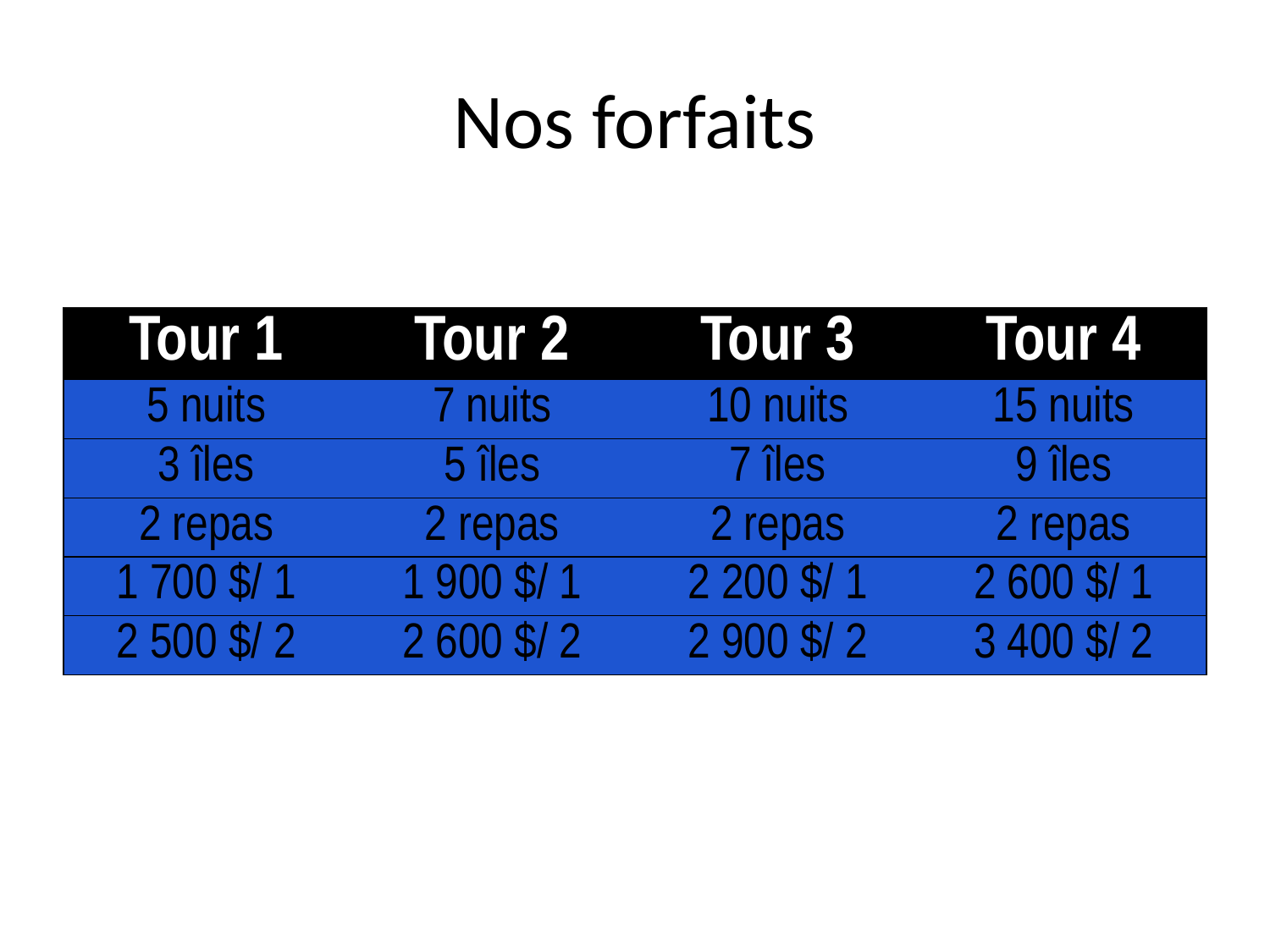

# Nos forfaits
| Tour 1 | Tour 2 | Tour 3 | Tour 4 |
| --- | --- | --- | --- |
| 5 nuits | 7 nuits | 10 nuits | 15 nuits |
| 3 îles | 5 îles | 7 îles | 9 îles |
| 2 repas | 2 repas | 2 repas | 2 repas |
| 1 700 $/ 1 | 1 900 $/ 1 | 2 200 $/ 1 | 2 600 $/ 1 |
| 2 500 $/ 2 | 2 600 $/ 2 | 2 900 $/ 2 | 3 400 $/ 2 |